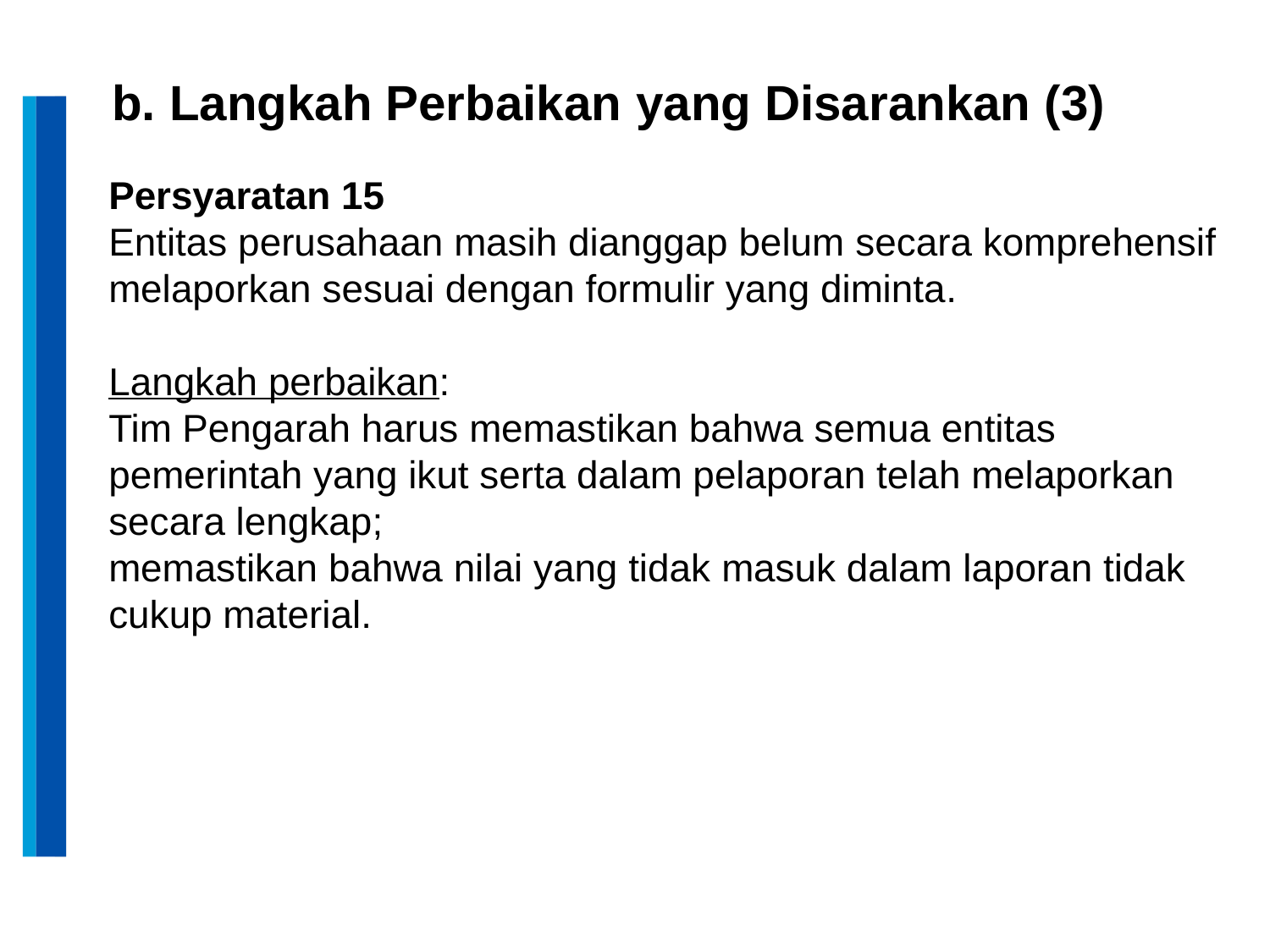

b. Langkah Perbaikan yang Disarankan (3)

Persyaratan 15
Entitas perusahaan masih dianggap belum secara komprehensif  melaporkan sesuai dengan formulir yang diminta.

Langkah perbaikan:
Tim Pengarah harus memastikan bahwa semua entitas pemerintah yang ikut serta dalam pelaporan telah melaporkan secara lengkap;
memastikan bahwa nilai yang tidak masuk dalam laporan tidak cukup material.